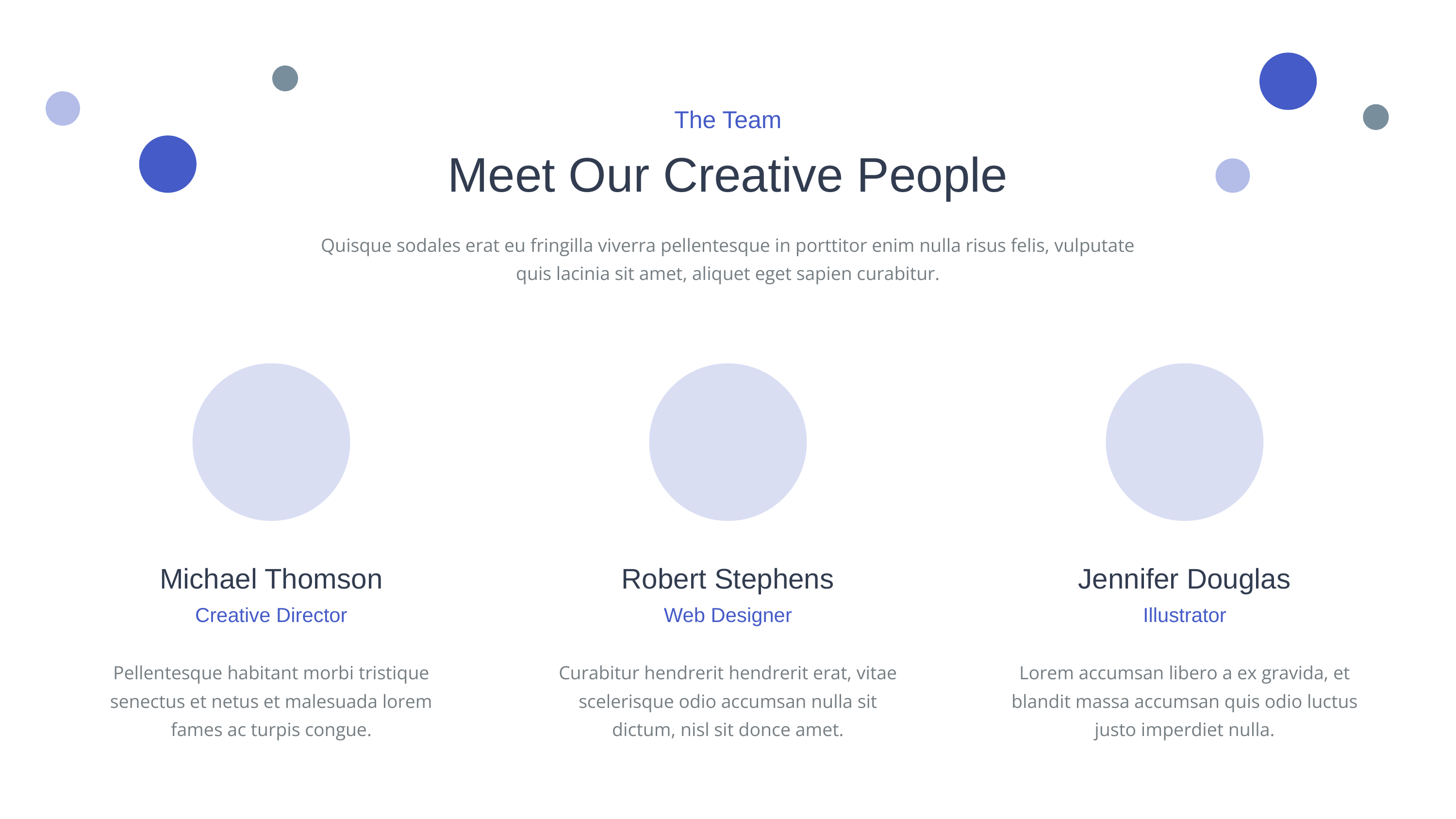

The Team

Meet Our Creative People

Quisque sodales erat eu fringilla viverra pellentesque in porttitor enim nulla risus felis, vulputate quis lacinia sit amet, aliquet eget sapien curabitur.

Michael Thomson
Robert Stephens
Jennifer Douglas
Creative Director
Web Designer
Illustrator
Pellentesque habitant morbi tristique senectus et netus et malesuada lorem fames ac turpis congue.
Curabitur hendrerit hendrerit erat, vitae scelerisque odio accumsan nulla sit dictum, nisl sit donce amet.
Lorem accumsan libero a ex gravida, et blandit massa accumsan quis odio luctus justo imperdiet nulla.